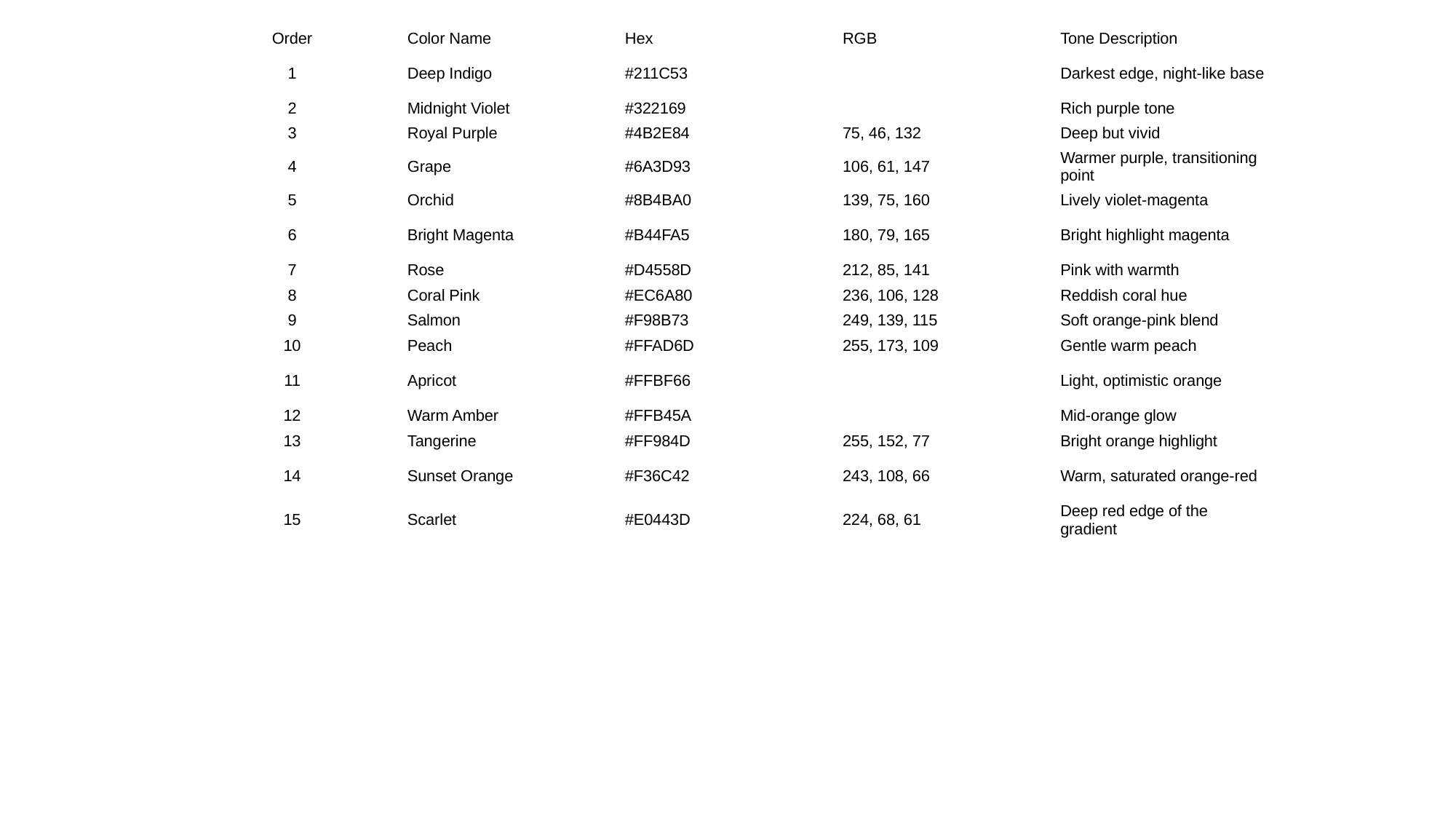

| Order | Color Name | Hex | RGB | Tone Description |
| --- | --- | --- | --- | --- |
| 1 | Deep Indigo | #211C53 |  | Darkest edge, night-like base |
| 2 | Midnight Violet | #322169 |  | Rich purple tone |
| 3 | Royal Purple | #4B2E84 | 75, 46, 132 | Deep but vivid |
| 4 | Grape | #6A3D93 | 106, 61, 147 | Warmer purple, transitioning point |
| 5 | Orchid | #8B4BA0 | 139, 75, 160 | Lively violet-magenta |
| 6 | Bright Magenta | #B44FA5 | 180, 79, 165 | Bright highlight magenta |
| 7 | Rose | #D4558D | 212, 85, 141 | Pink with warmth |
| 8 | Coral Pink | #EC6A80 | 236, 106, 128 | Reddish coral hue |
| 9 | Salmon | #F98B73 | 249, 139, 115 | Soft orange-pink blend |
| 10 | Peach | #FFAD6D | 255, 173, 109 | Gentle warm peach |
| 11 | Apricot | #FFBF66 |  | Light, optimistic orange |
| 12 | Warm Amber | #FFB45A |  | Mid-orange glow |
| 13 | Tangerine | #FF984D | 255, 152, 77 | Bright orange highlight |
| 14 | Sunset Orange | #F36C42 | 243, 108, 66 | Warm, saturated orange-red |
| 15 | Scarlet | #E0443D | 224, 68, 61 | Deep red edge of the gradient |